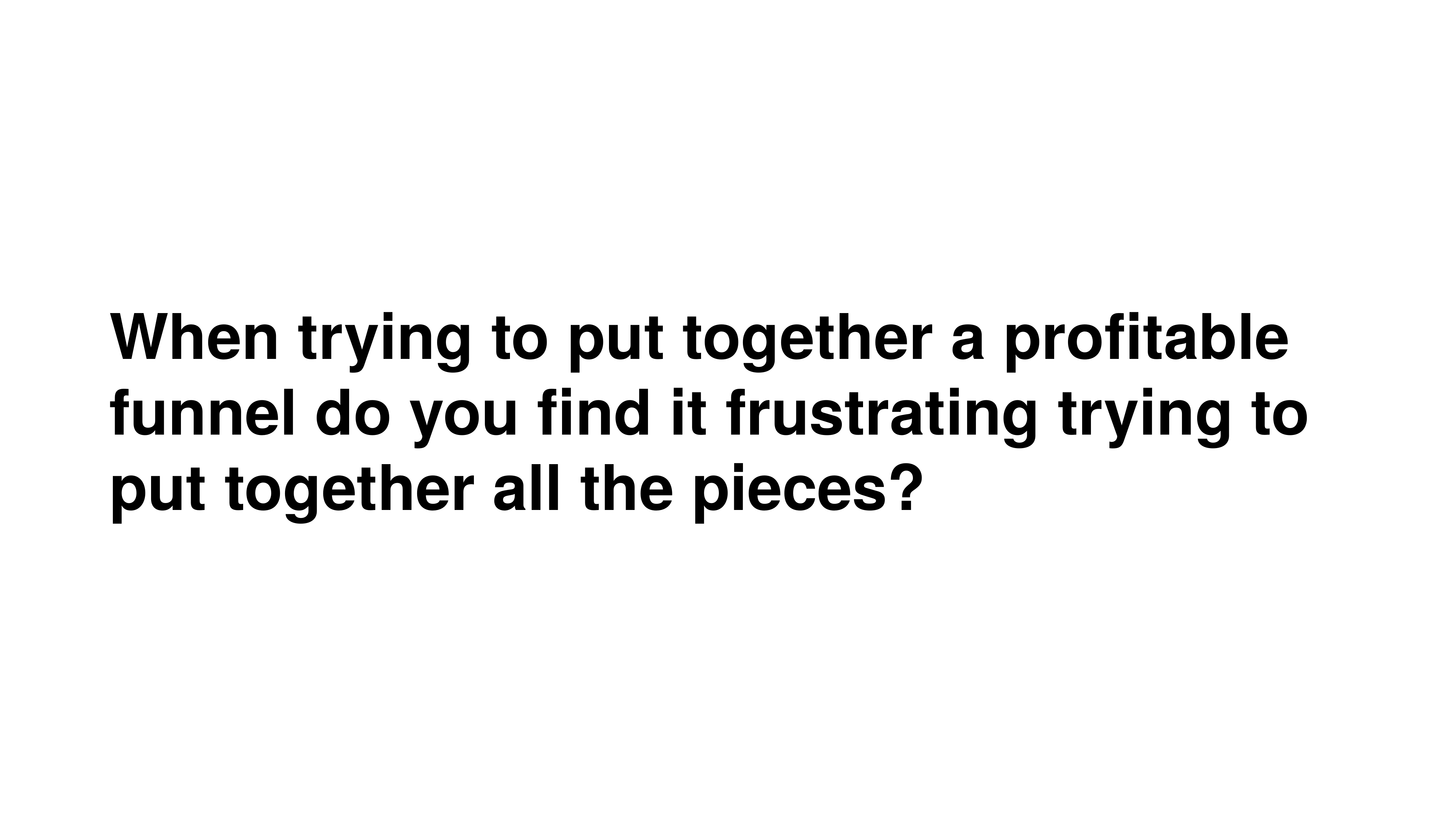

# When trying to put together a profitable funnel do you find it frustrating trying to put together all the pieces?